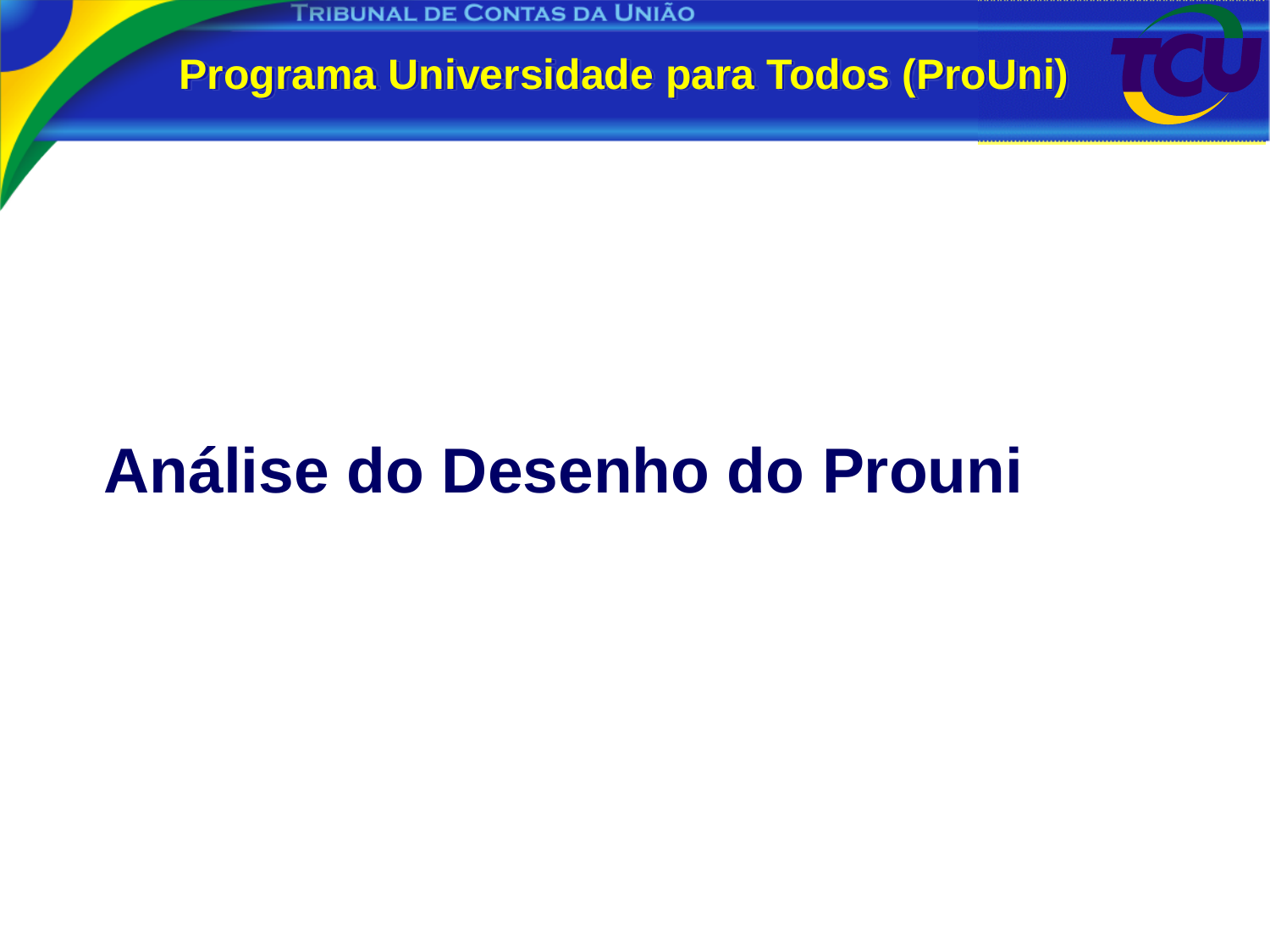

Programa Universidade para Todos (ProUni)
 Análise do Desenho do Prouni